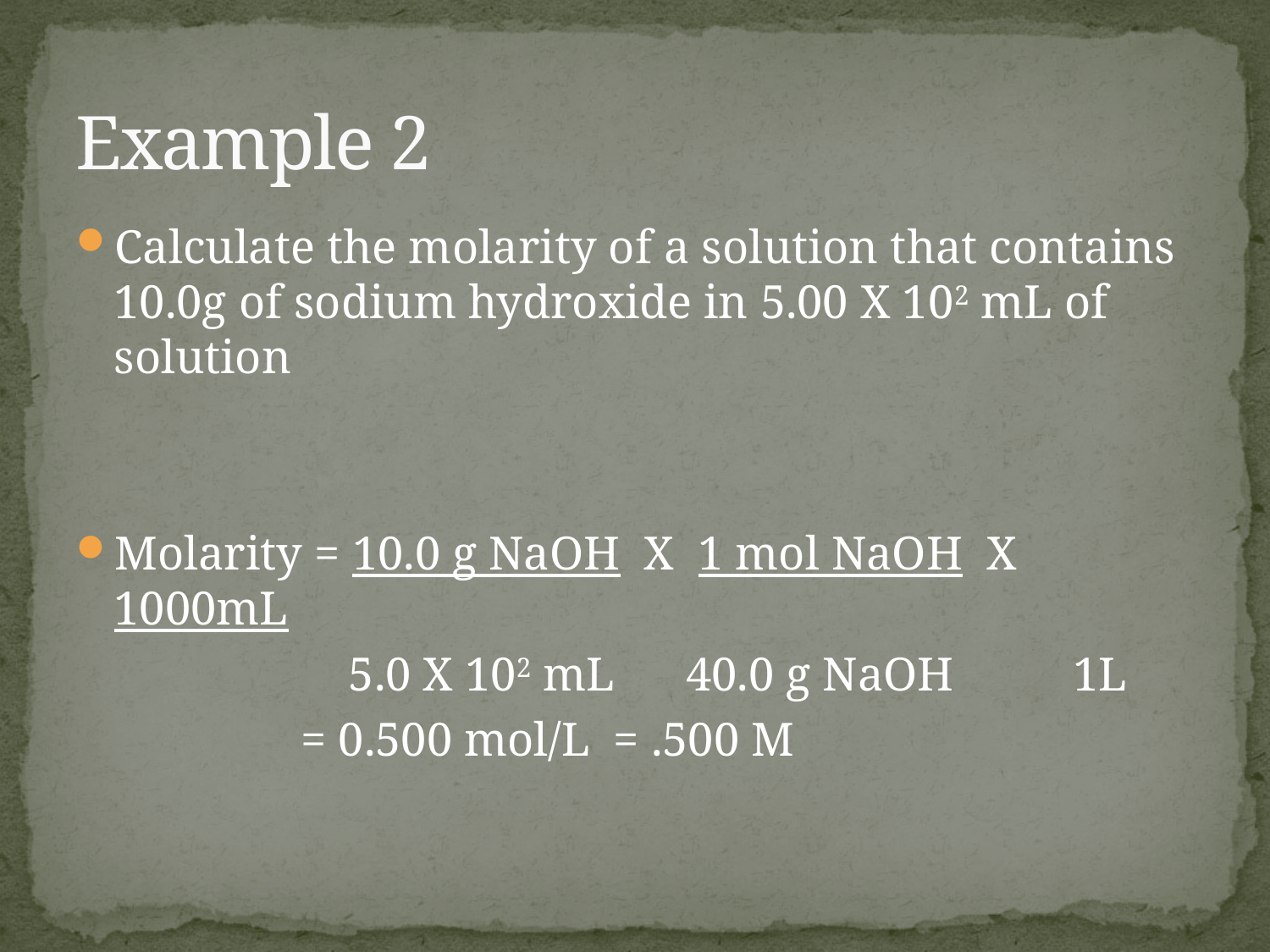

# Example 2
Calculate the molarity of a solution that contains 10.0g of sodium hydroxide in 5.00 X 102 mL of solution

Molarity = 10.0 g NaOH  X  1 mol NaOH  X  1000mL
                       5.0 X 102 mL      40.0 g NaOH          1L
                   = 0.500 mol/L  = .500 M